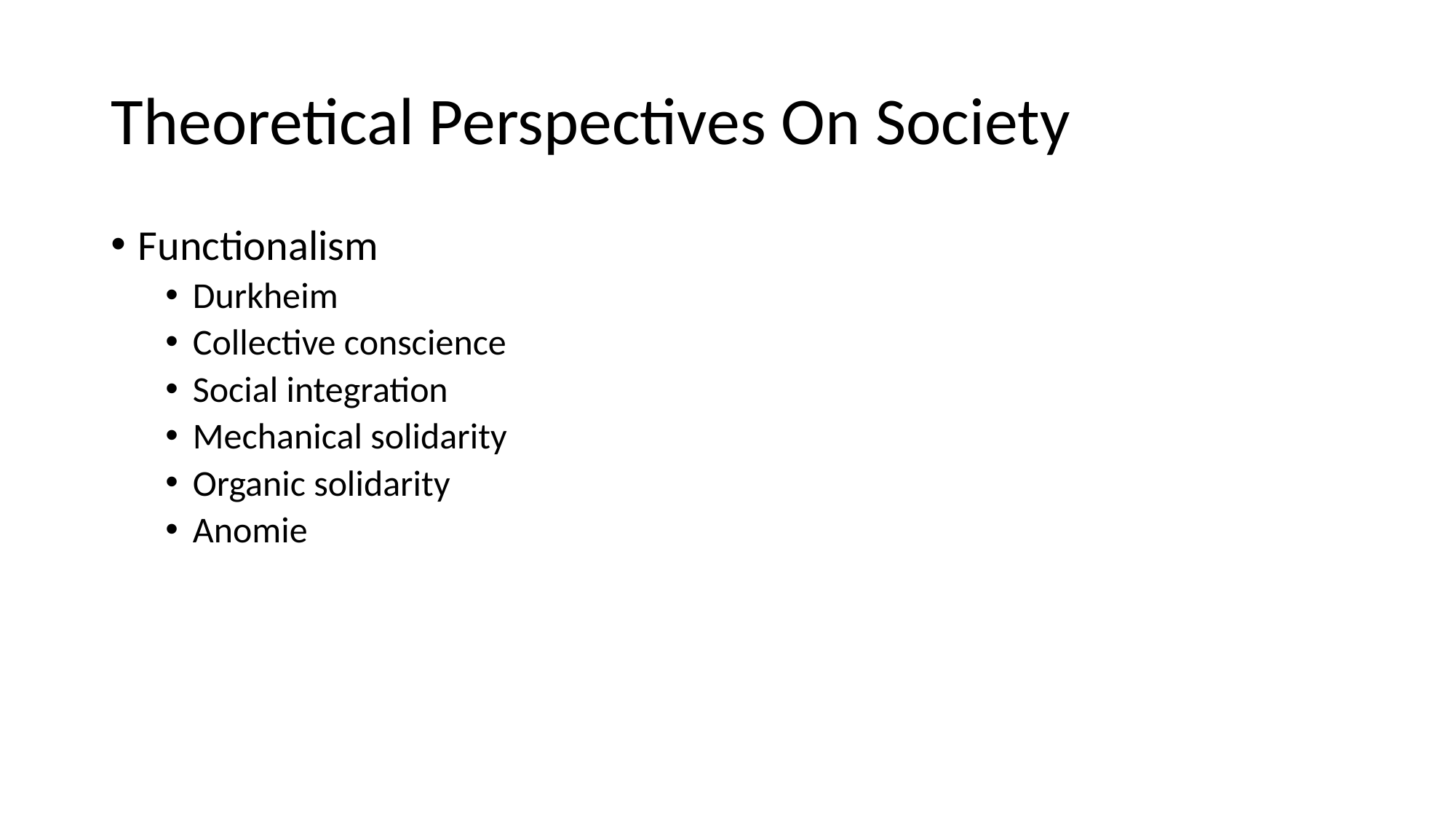

# Theoretical Perspectives On Society
Functionalism
Durkheim
Collective conscience
Social integration
Mechanical solidarity
Organic solidarity
Anomie